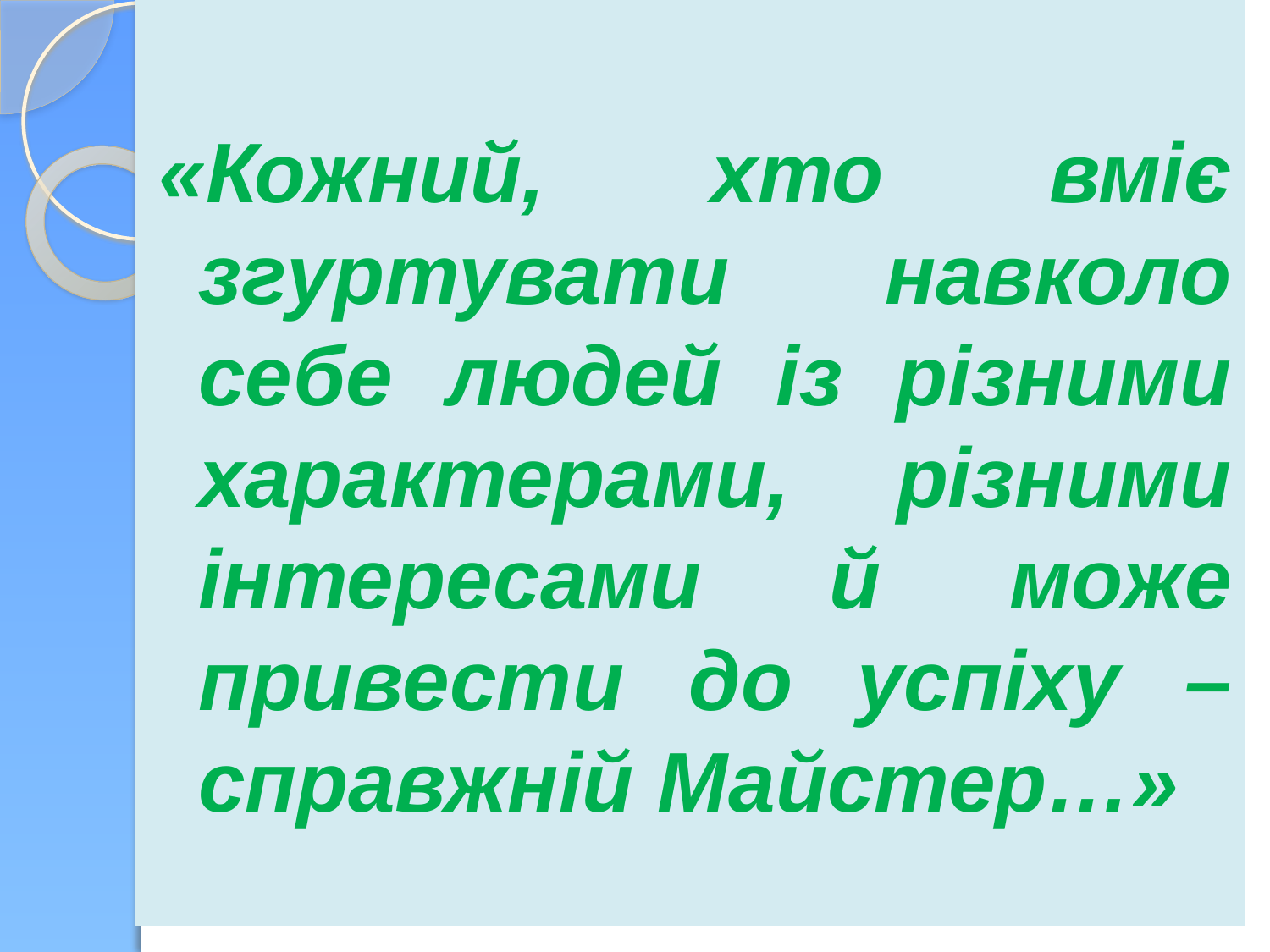

«Кожний, хто вміє згуртувати навколо себе людей із різними характерами, різними інтересами й може привести до успіху – справжній Майстер…»